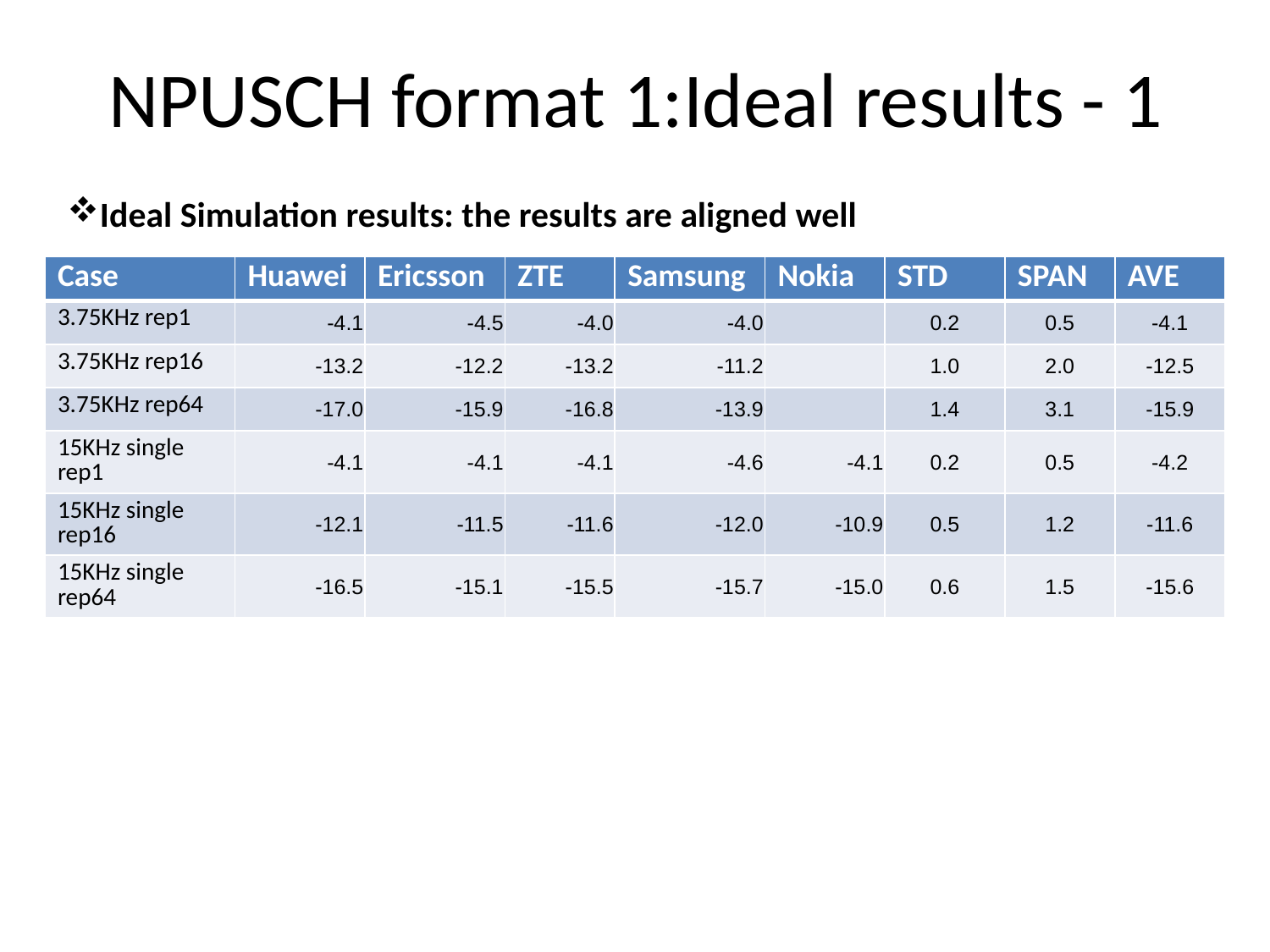

# NPUSCH format 1:Ideal results - 1
Ideal Simulation results: the results are aligned well
| Case | Huawei | Ericsson | ZTE | Samsung | Nokia | STD | SPAN | AVE |
| --- | --- | --- | --- | --- | --- | --- | --- | --- |
| 3.75KHz rep1 | -4.1 | -4.5 | -4.0 | -4.0 |  | 0.2 | 0.5 | -4.1 |
| 3.75KHz rep16 | -13.2 | -12.2 | -13.2 | -11.2 |  | 1.0 | 2.0 | -12.5 |
| 3.75KHz rep64 | -17.0 | -15.9 | -16.8 | -13.9 |  | 1.4 | 3.1 | -15.9 |
| 15KHz single rep1 | -4.1 | -4.1 | -4.1 | -4.6 | -4.1 | 0.2 | 0.5 | -4.2 |
| 15KHz single rep16 | -12.1 | -11.5 | -11.6 | -12.0 | -10.9 | 0.5 | 1.2 | -11.6 |
| 15KHz single rep64 | -16.5 | -15.1 | -15.5 | -15.7 | -15.0 | 0.6 | 1.5 | -15.6 |